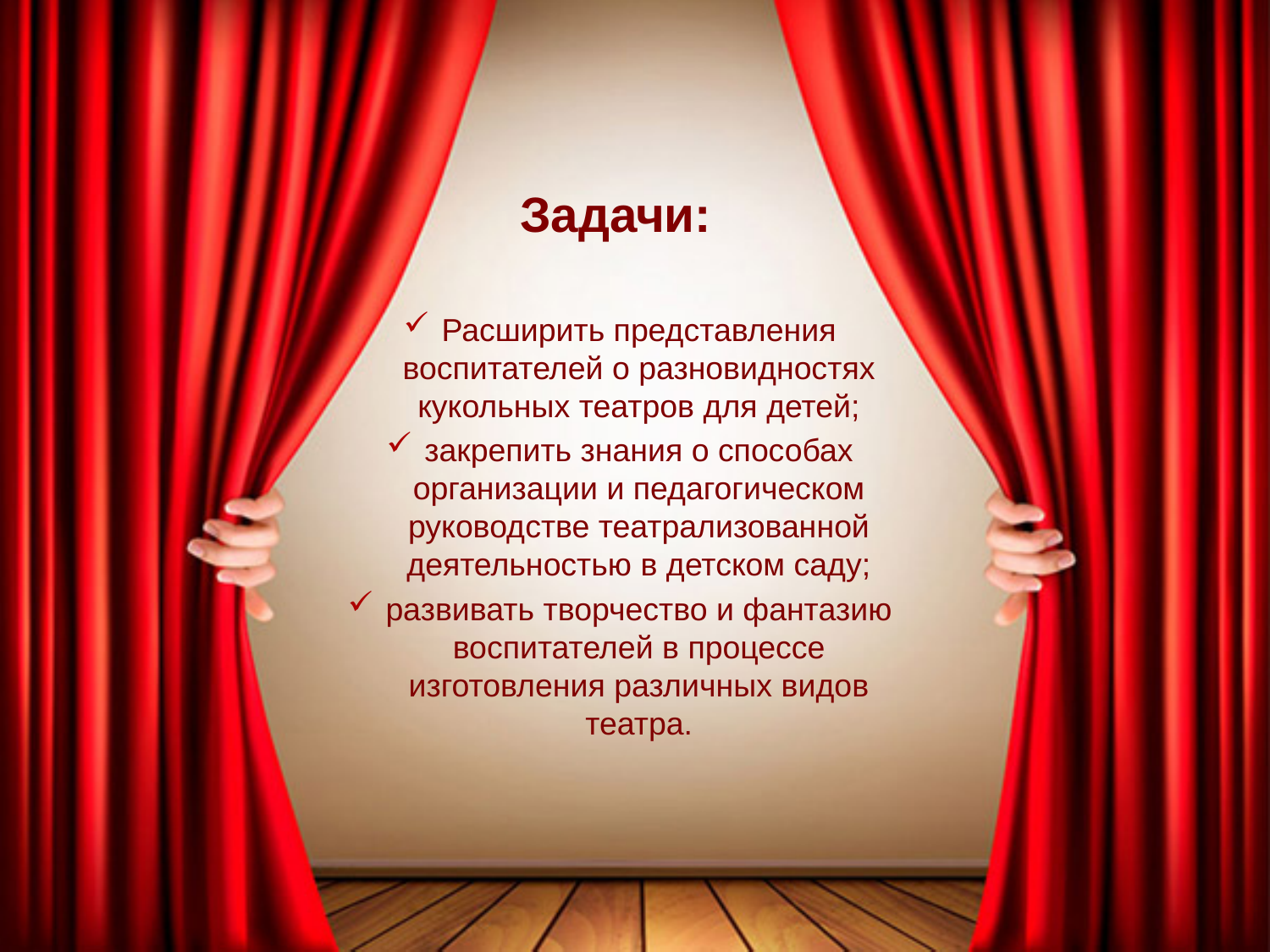

# Задачи:
Расширить представления воспитателей о разновидностях кукольных театров для детей;
закрепить знания о способах организации и педагогическом руководстве театрализованной деятельностью в детском саду;
развивать творчество и фантазию воспитателей в процессе изготовления различных видов театра.